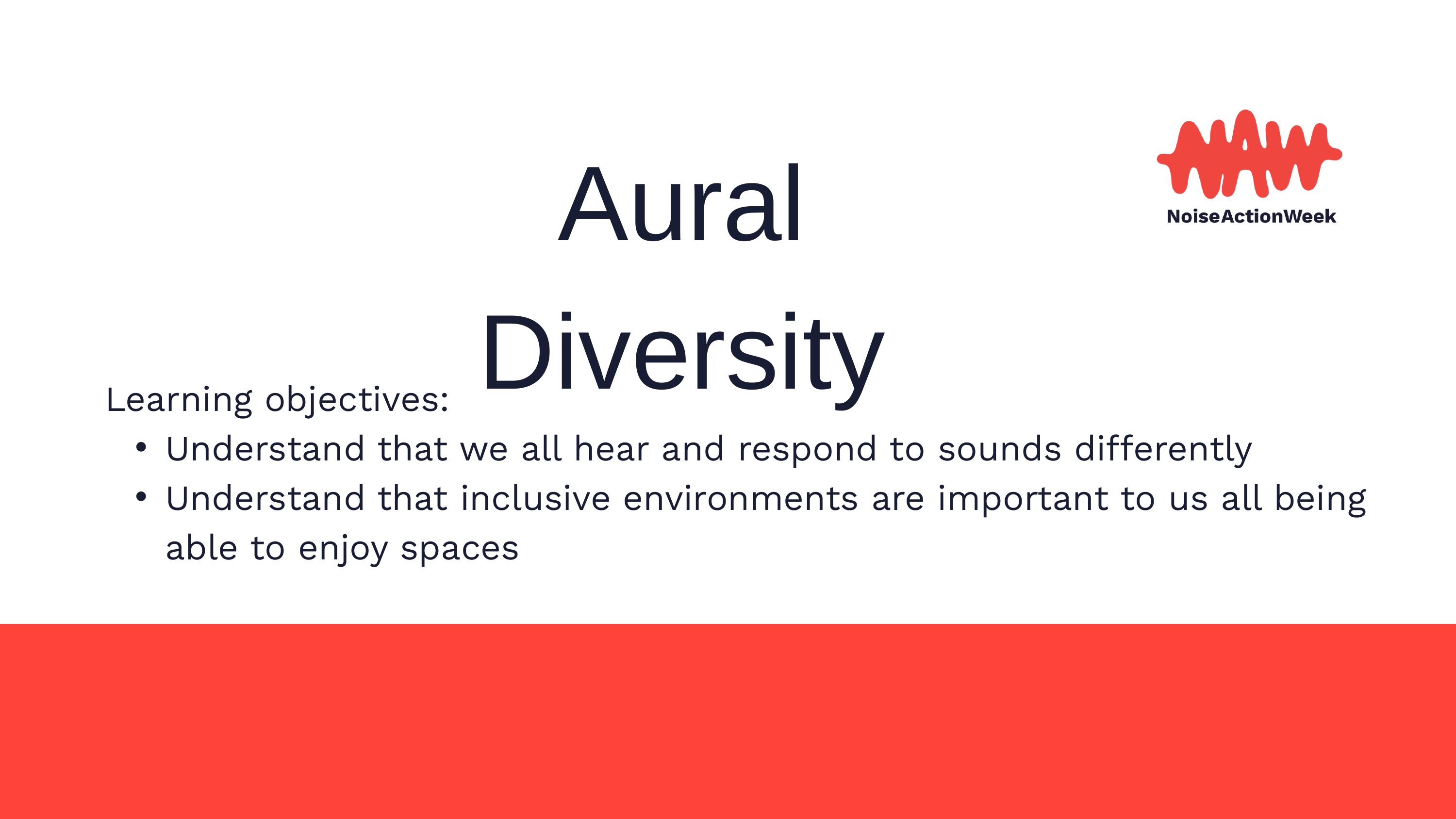

Aural Diversity
Learning objectives:
Understand that we all hear and respond to sounds differently
Understand that inclusive environments are important to us all being able to enjoy spaces